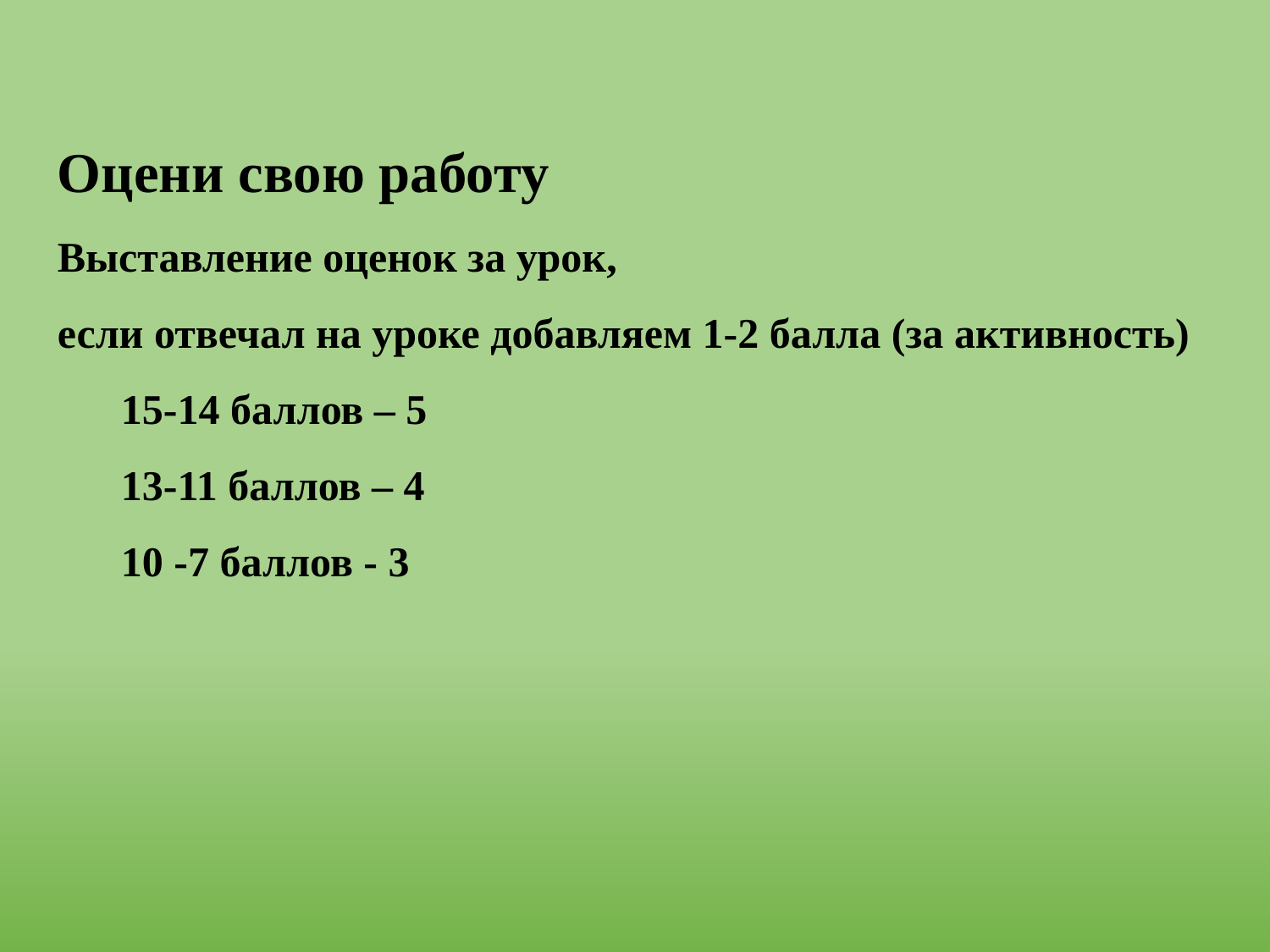

Оцени свою работу
Выставление оценок за урок,
если отвечал на уроке добавляем 1-2 балла (за активность)
15-14 баллов – 5
13-11 баллов – 4
10 -7 баллов - 3